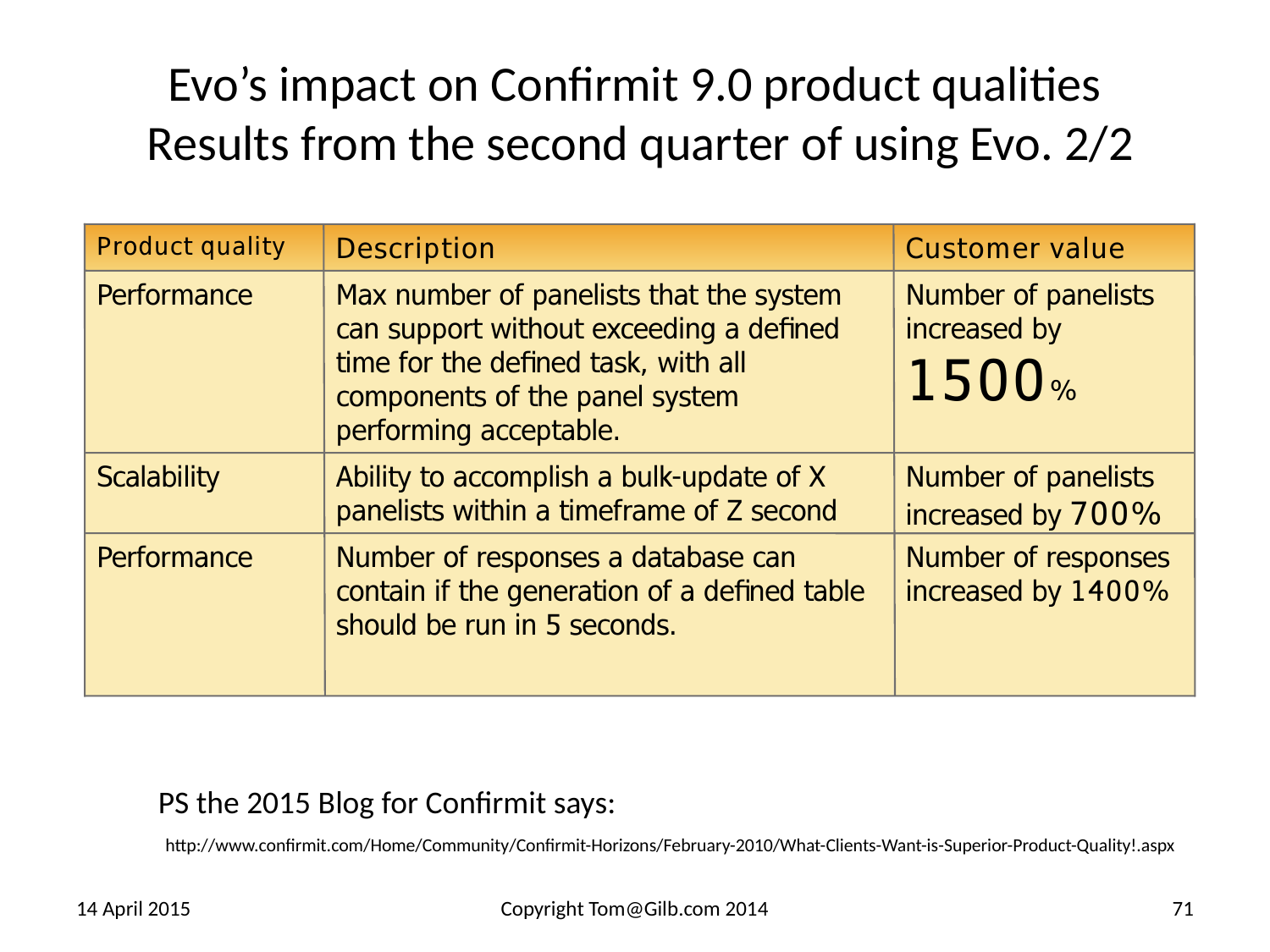

# Evo’s impact on Confirmit 9.0 product qualities Results from the second quarter of using Evo. 2/2

Product quality

Description

Customer value

Performance

Max number of panelists that the system can support without exceeding a defined time for the defined task, with all components of the panel system performing acceptable.
Number of panelists increased by 1500%

Scalability

Ability to accomplish a bulk-update of X panelists within a timeframe of Z second
Number of panelists increased by 700%
Performance

Number of responses a database can contain if the generation of a defined table should be run in 5 seconds.
Number of responses increased by 1400%

PS the 2015 Blog for Confirmit says:
 http://www.confirmit.com/Home/Community/Confirmit-Horizons/February-2010/What-Clients-Want-is-Superior-Product-Quality!.aspx
14 April 2015
Copyright Tom@Gilb.com 2014
71